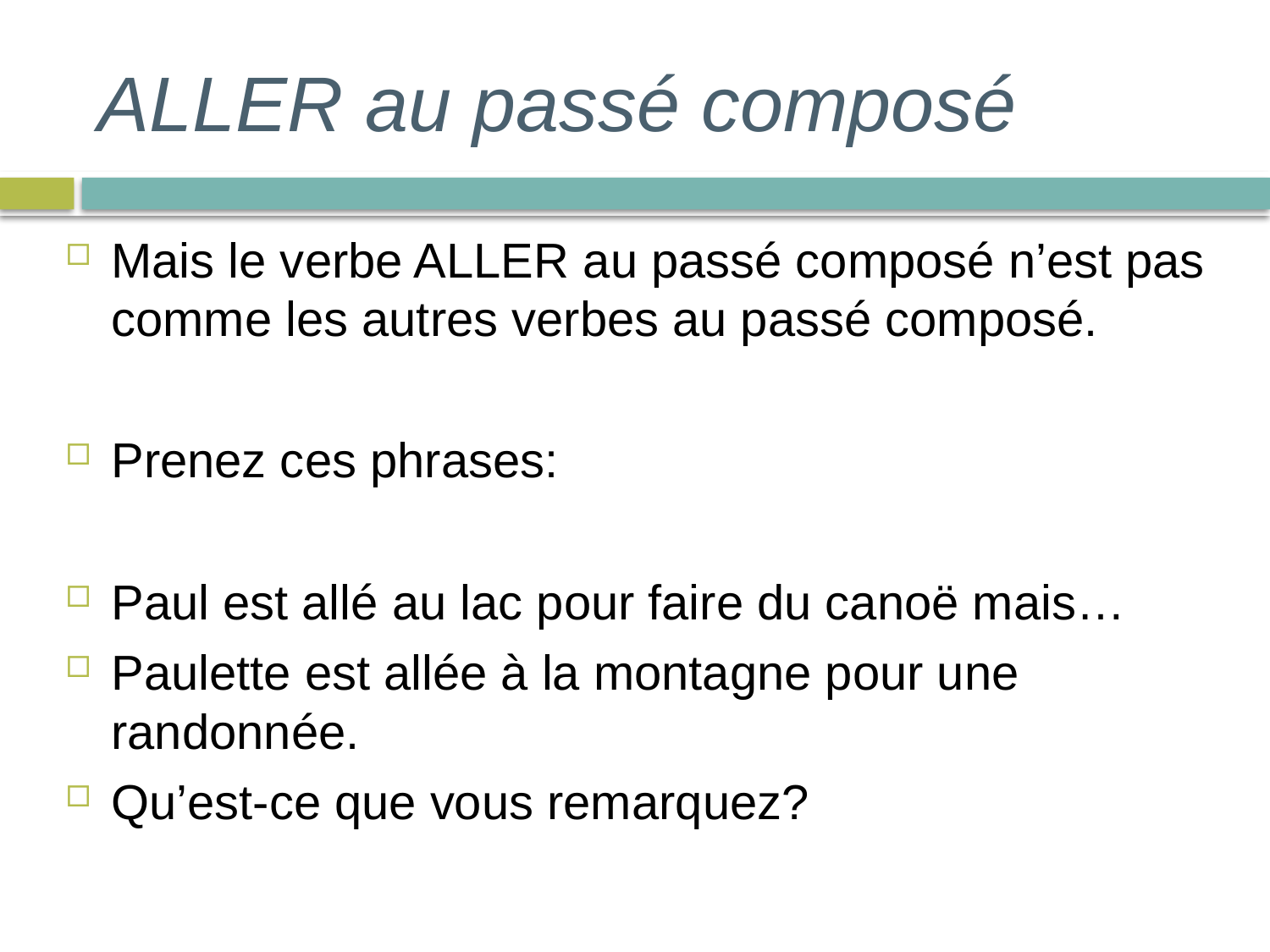

# ALLER au passé composé
Mais le verbe ALLER au passé composé n’est pas comme les autres verbes au passé composé.

Prenez ces phrases:

Paul est allé au lac pour faire du canoë mais…
Paulette est allée à la montagne pour une randonnée.
Qu’est-ce que vous remarquez?